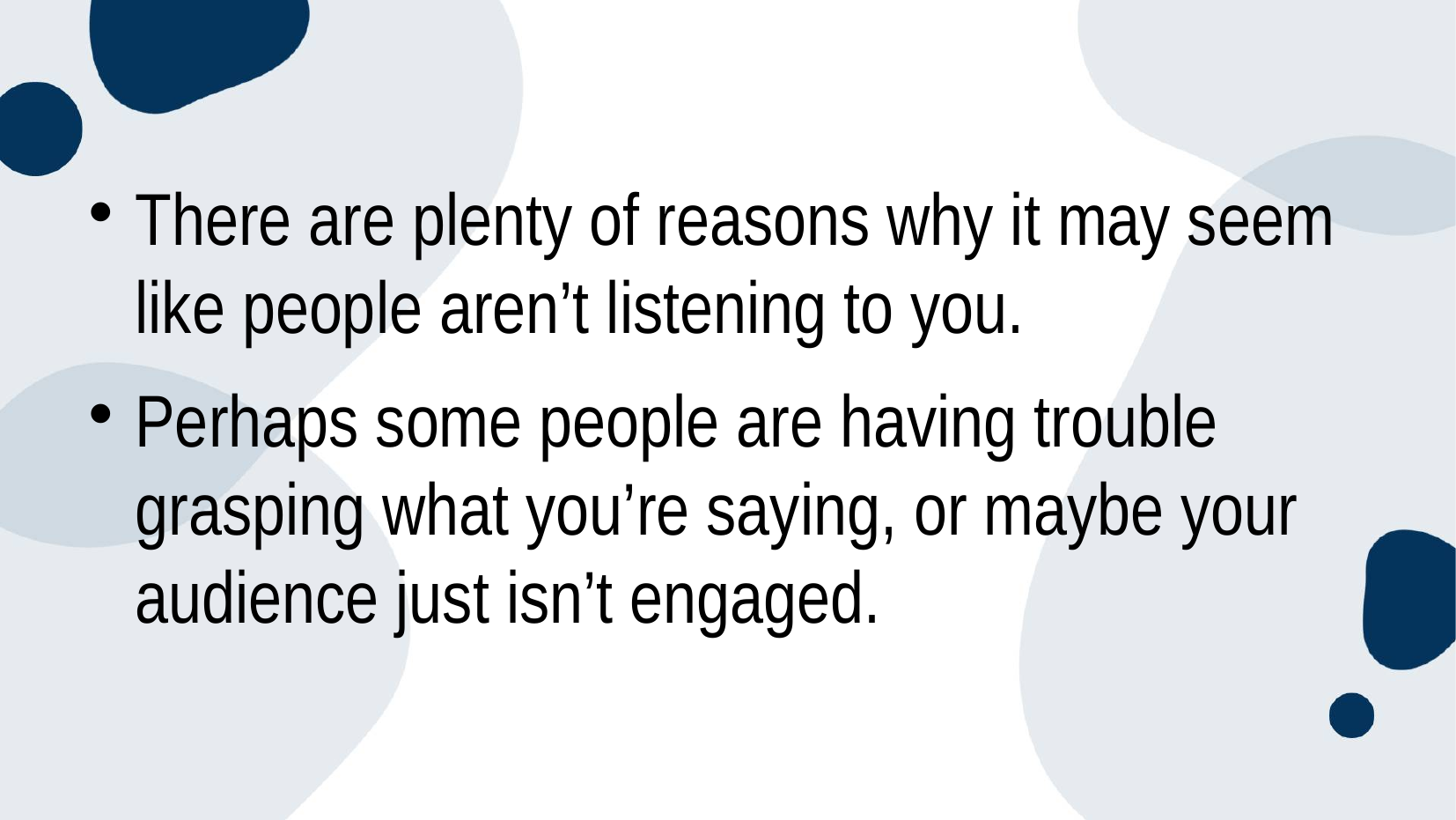

#
There are plenty of reasons why it may seem like people aren’t listening to you.
Perhaps some people are having trouble grasping what you’re saying, or maybe your audience just isn’t engaged.